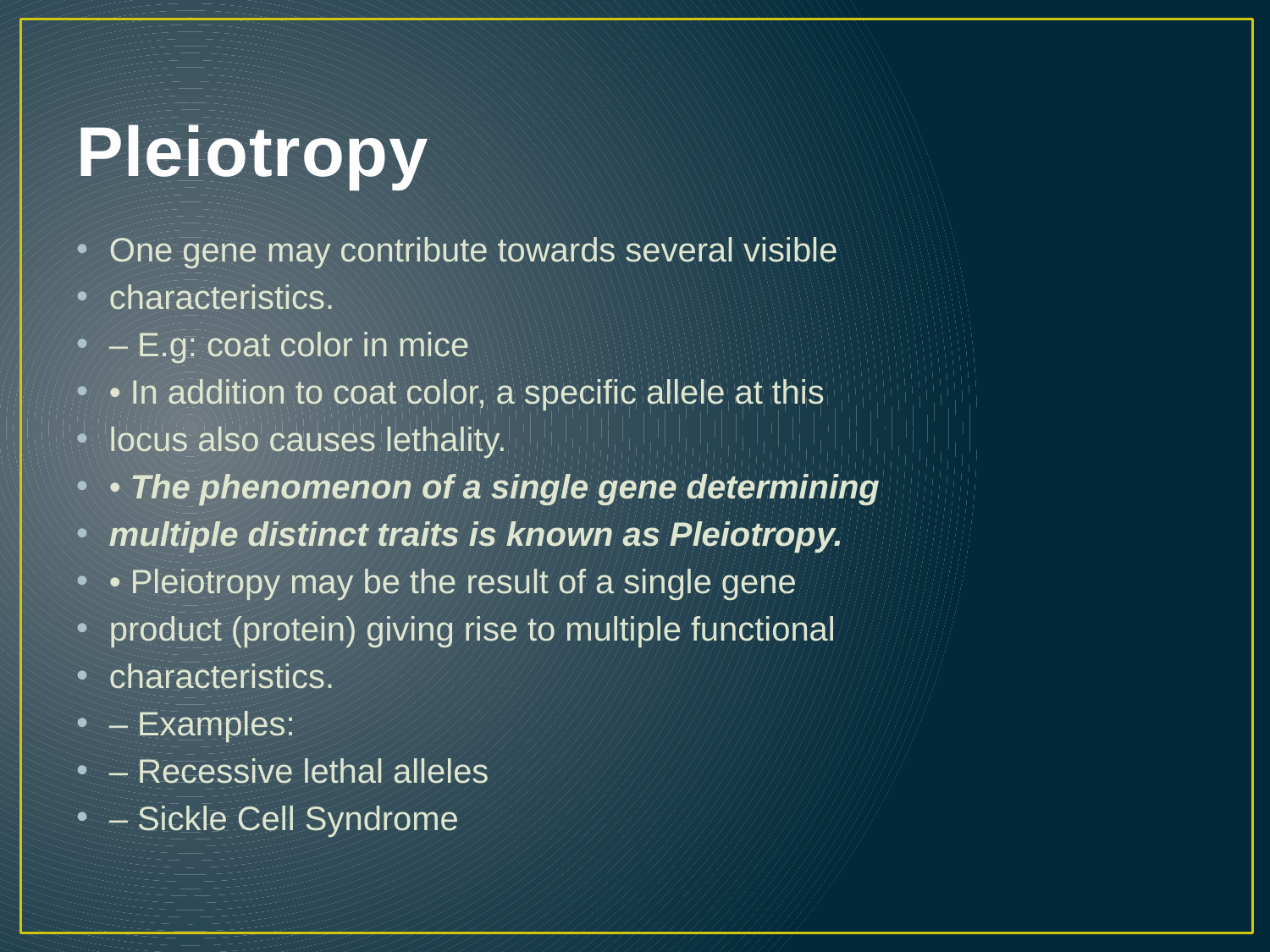

# Pleiotropy
One gene may contribute towards several visible
characteristics.
– E.g: coat color in mice
• In addition to coat color, a specific allele at this
locus also causes lethality.
• The phenomenon of a single gene determining
multiple distinct traits is known as Pleiotropy.
• Pleiotropy may be the result of a single gene
product (protein) giving rise to multiple functional
characteristics.
– Examples:
– Recessive lethal alleles
– Sickle Cell Syndrome